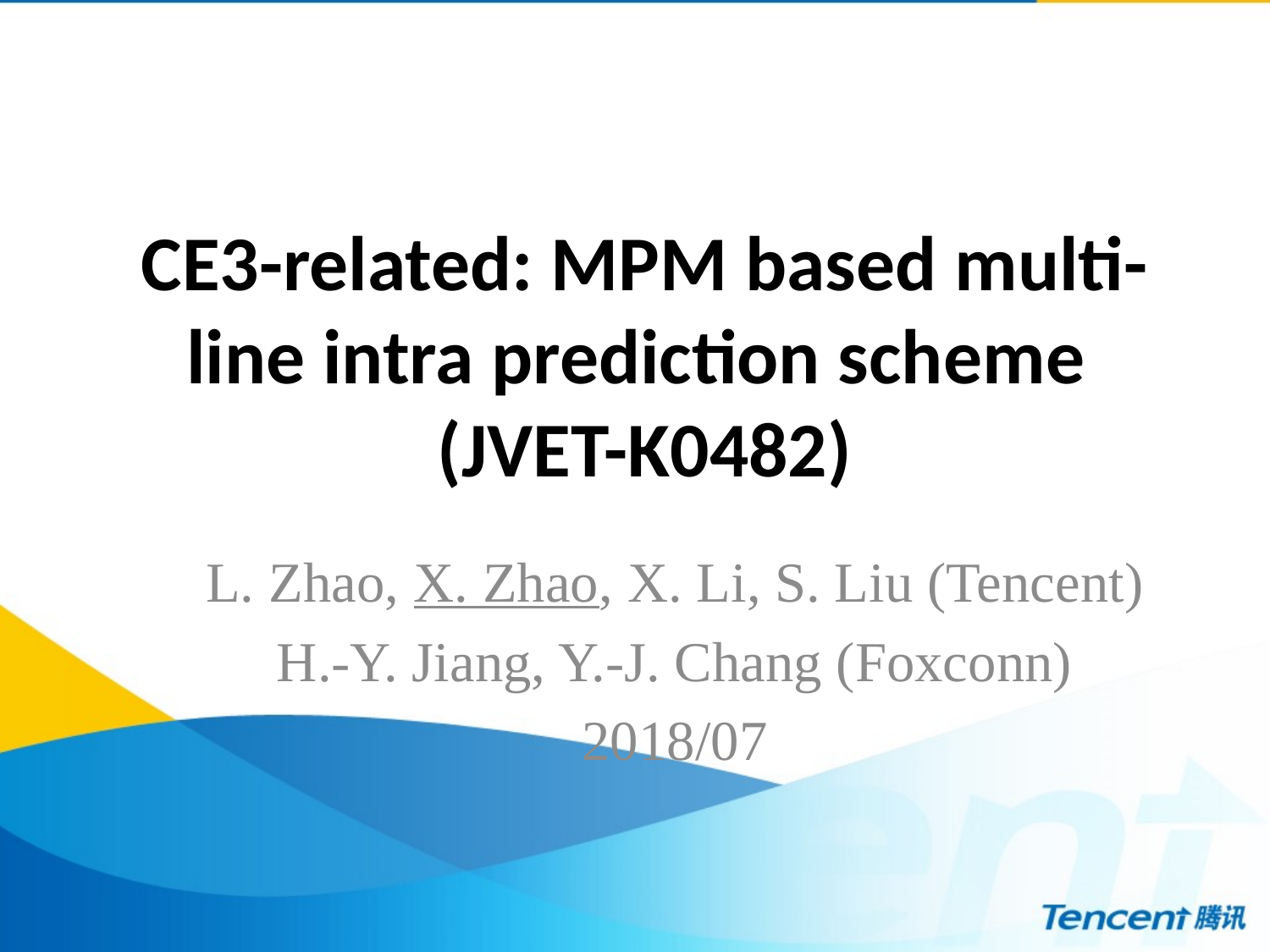

# CE3-related: MPM based multi-line intra prediction scheme (JVET-K0482)
L. Zhao, X. Zhao, X. Li, S. Liu (Tencent)
H.-Y. Jiang, Y.-J. Chang (Foxconn)
2018/07